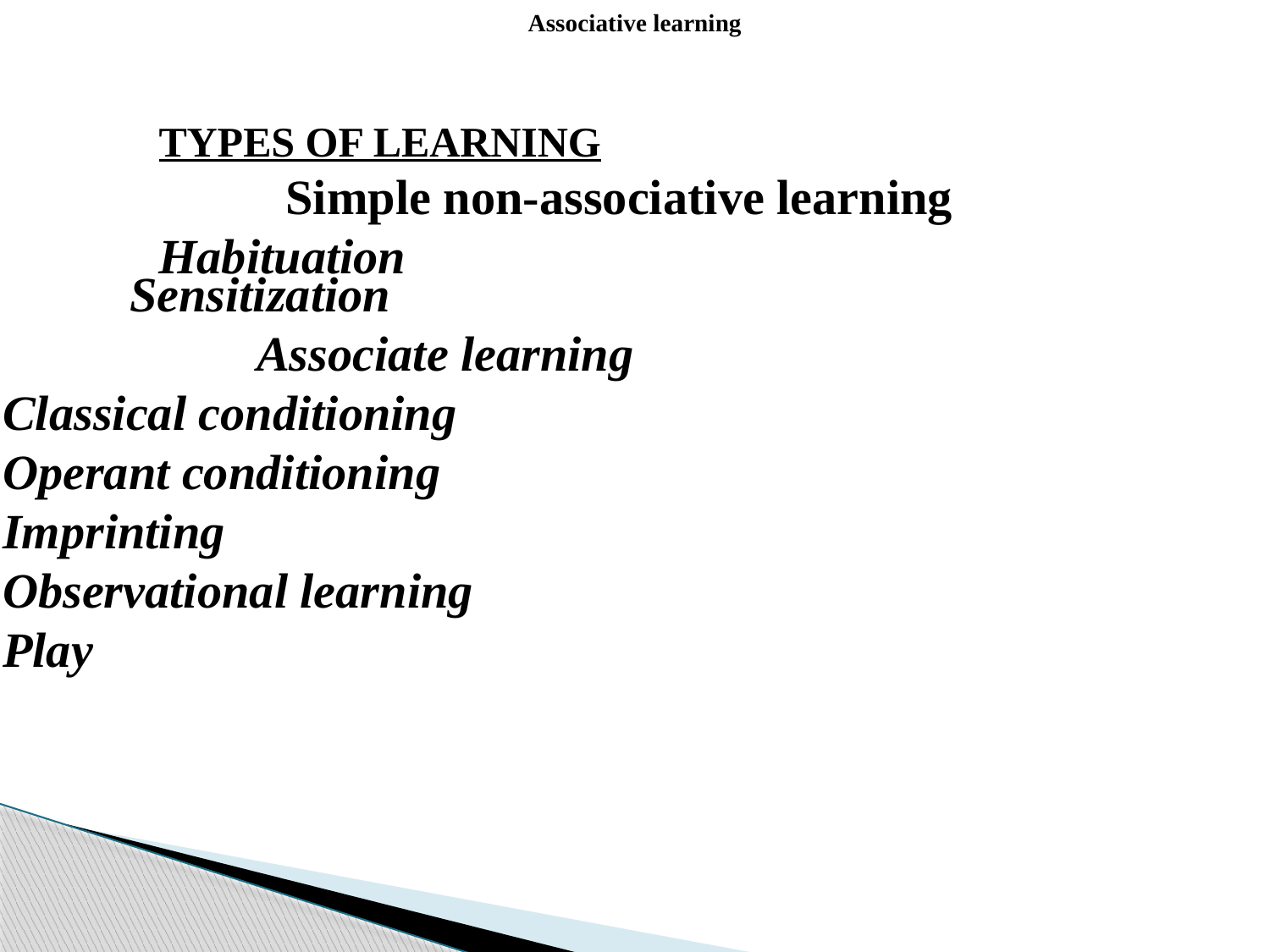

Sensitization
		Associate learning
Classical conditioning
Operant conditioning
Imprinting
Observational learning
Play

Associative learning

TYPES OF LEARNING
	Simple non-associative learning
Habituation